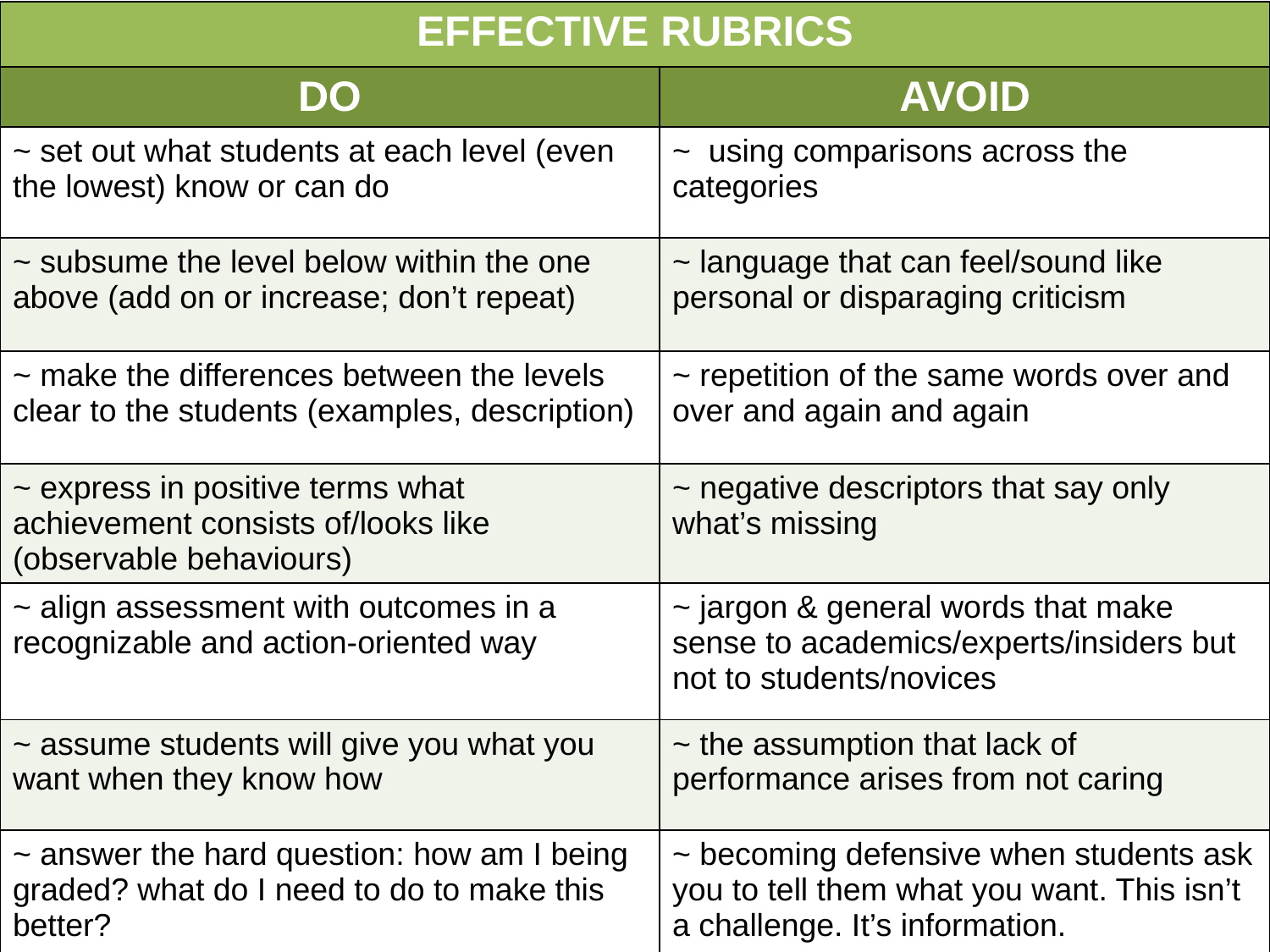

| EFFECTIVE RUBRICS |  |
| --- | --- |
| DO | AVOID |
| ~ set out what students at each level (even the lowest) know or can do | ~ using comparisons across the categories |
| ~ subsume the level below within the one above (add on or increase; don’t repeat) | ~ language that can feel/sound like personal or disparaging criticism |
| ~ make the differences between the levels clear to the students (examples, description) | ~ repetition of the same words over and over and again and again |
| ~ express in positive terms what achievement consists of/looks like (observable behaviours) | ~ negative descriptors that say only what’s missing |
| ~ align assessment with outcomes in a recognizable and action-oriented way | ~ jargon & general words that make sense to academics/experts/insiders but not to students/novices |
| ~ assume students will give you what you want when they know how | ~ the assumption that lack of performance arises from not caring |
| ~ answer the hard question: how am I being graded? what do I need to do to make this better? | ~ becoming defensive when students ask you to tell them what you want. This isn’t a challenge. It’s information. |